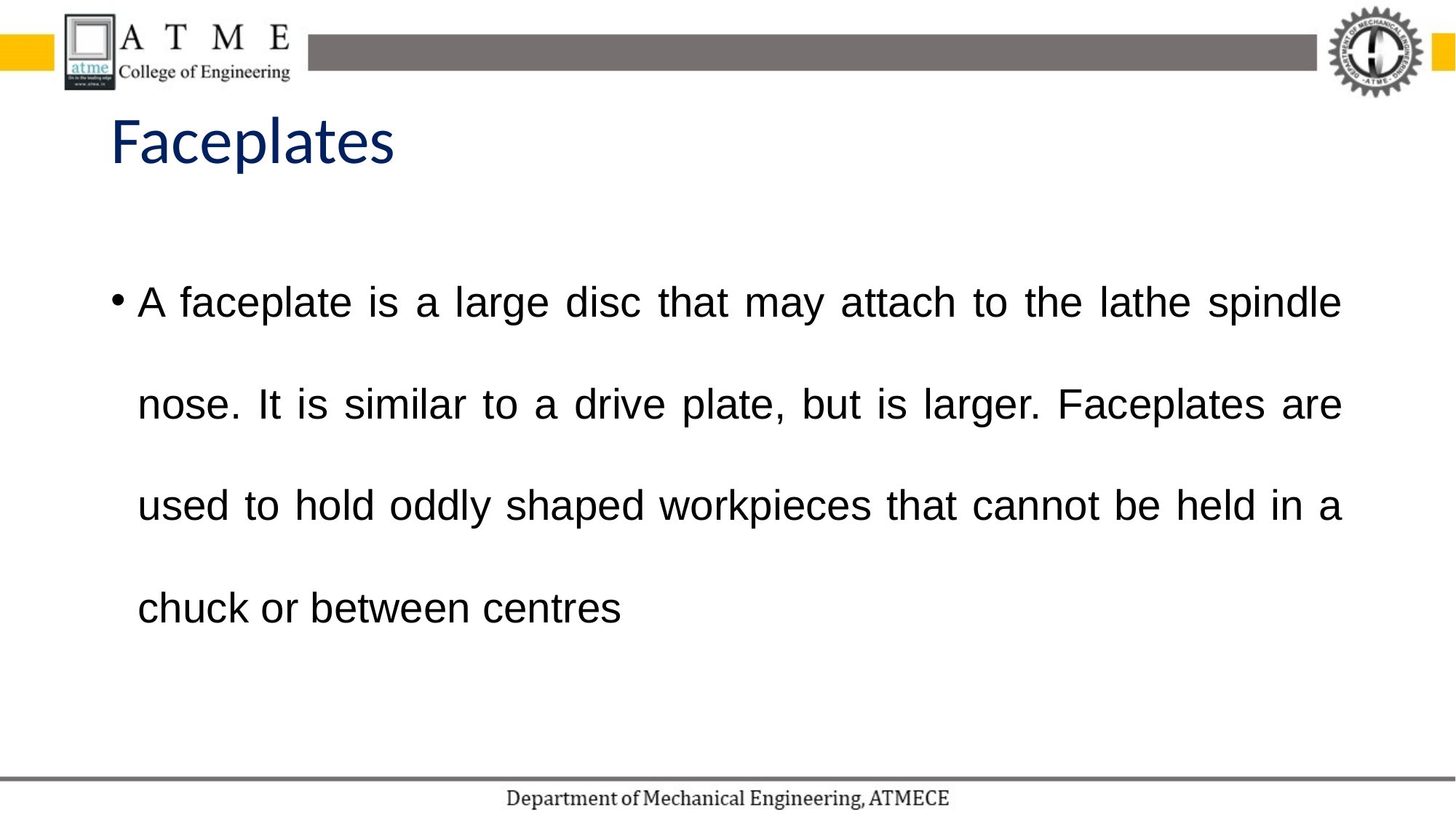

# Faceplates
A faceplate is a large disc that may attach to the lathe spindle nose. It is similar to a drive plate, but is larger. Faceplates are used to hold oddly shaped workpieces that cannot be held in a chuck or between centres